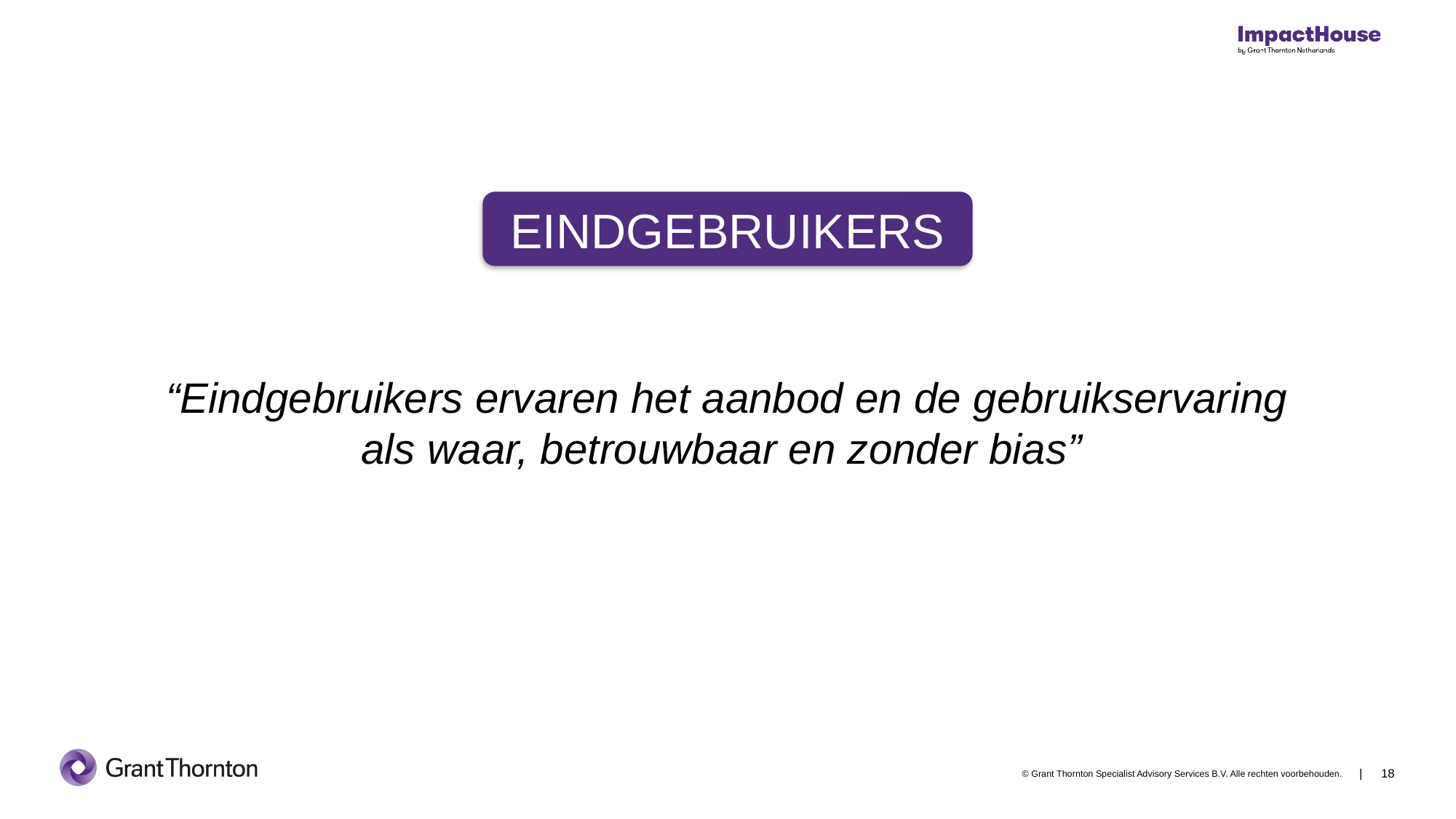

EINDGEBRUIKERS
“Eindgebruikers ervaren het aanbod en de gebruikservaring als waar, betrouwbaar en zonder bias”
18
18